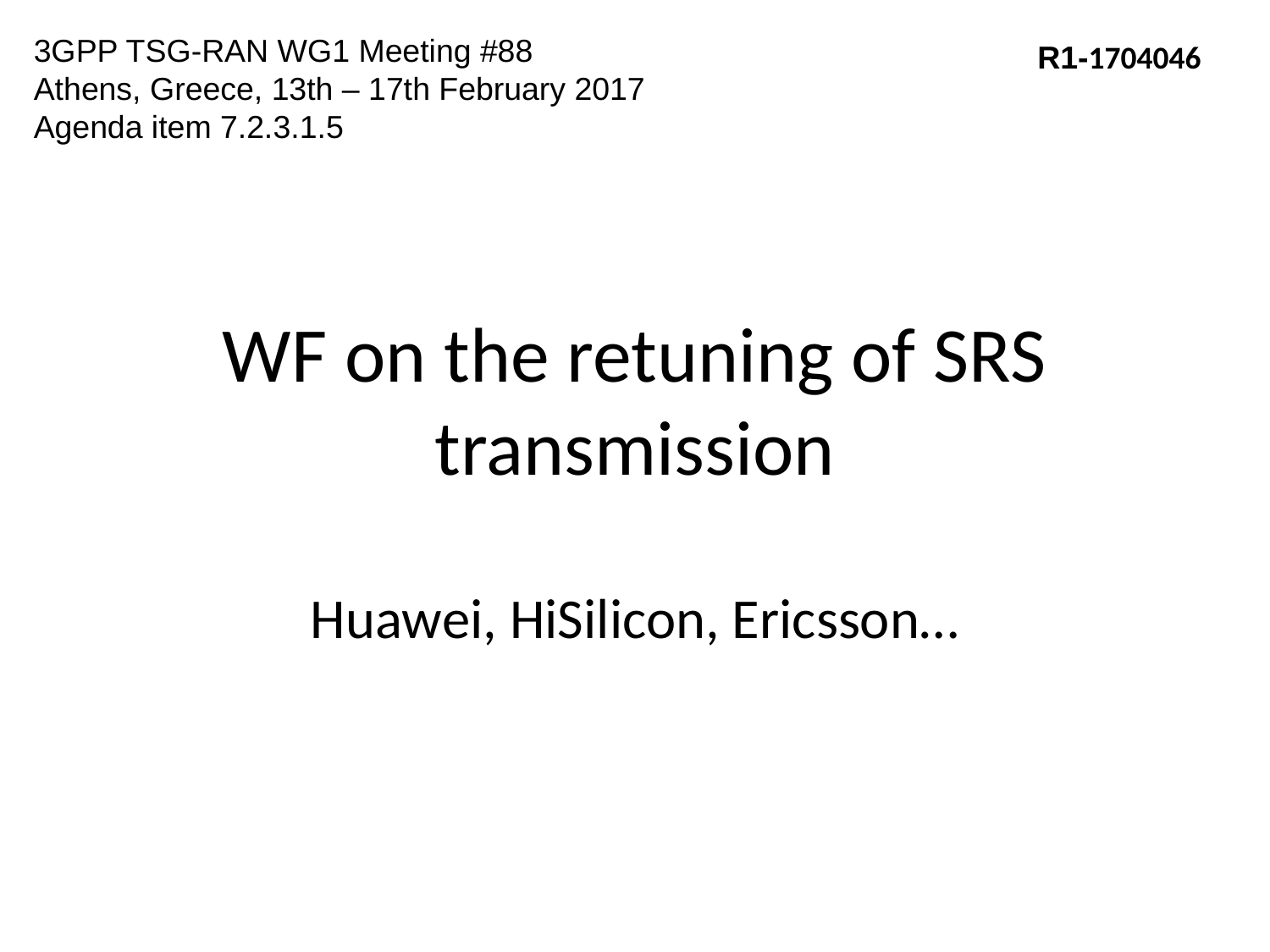

3GPP TSG-RAN WG1 Meeting #88
Athens, Greece, 13th – 17th February 2017
Agenda item 7.2.3.1.5
R1-1704046
# WF on the retuning of SRS transmission
Huawei, HiSilicon, Ericsson…